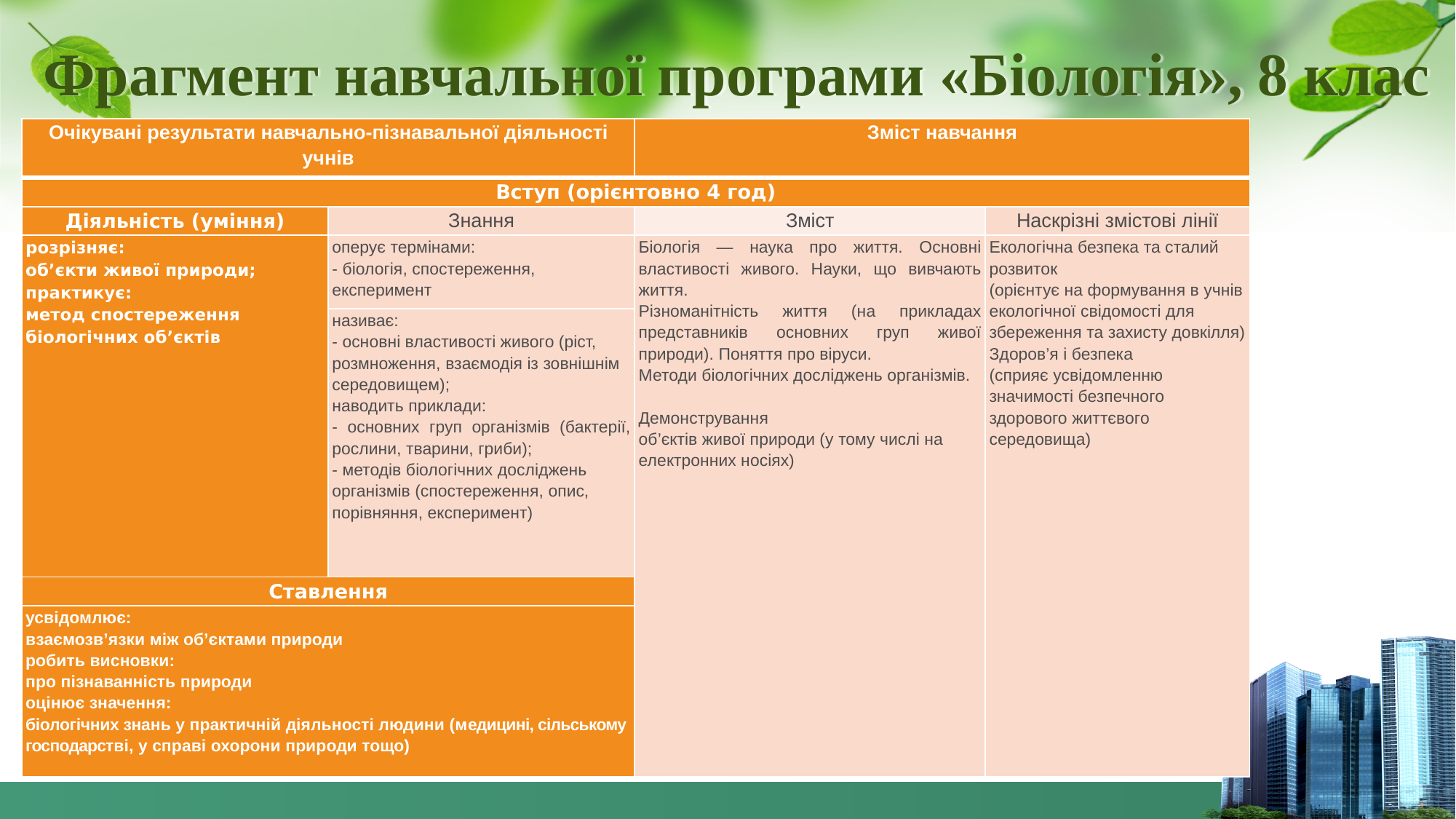

# Фрагмент навчальної програми «Біологія», 8 клас
| Очікувані результати навчально-пізнавальної діяльності учнів |  | Зміст навчання |  |
| --- | --- | --- | --- |
| Вступ (орієнтовно 4 год) |  |  |  |
| Діяльність (уміння) | Знання | Зміст | Наскрізні змістові лінії |
| розрізняє: об’єкти живої природи; практикує: метод спостереження біологічних об’єктів | оперує термінами: - біологія, спостереження, експеримент | Біологія — наука про життя. Основні властивості живого. Науки, що вивчають життя. Різноманітність життя (на прикладах представників основних груп живої природи). Поняття про віруси. Методи біологічних досліджень організмів.   Демонстрування об’єктів живої природи (у тому числі на електронних носіях) | Екологічна безпека та сталий розвиток (орієнтує на формування в учнів екологічної свідомості для збереження та захисту довкілля) Здоров’я і безпека (сприяє усвідомленню значимості безпечного здорового життєвого середовища) |
|  | називає: - основні властивості живого (ріст, розмноження, взаємодія із зовнішнім середовищем); наводить приклади: - основних груп організмів (бактерії, рослини, тварини, гриби); - методів біологічних досліджень організмів (спостереження, опис, порівняння, експеримент) |  |  |
| Ставлення |  |  |  |
| усвідомлює: взаємозв’язки між об’єктами природи робить висновки: про пізнаванність природи оцінює значення: біологічних знань у практичній діяльності людини (медицині, сільському господарстві, у справі охорони природи тощо) |  |  |  |